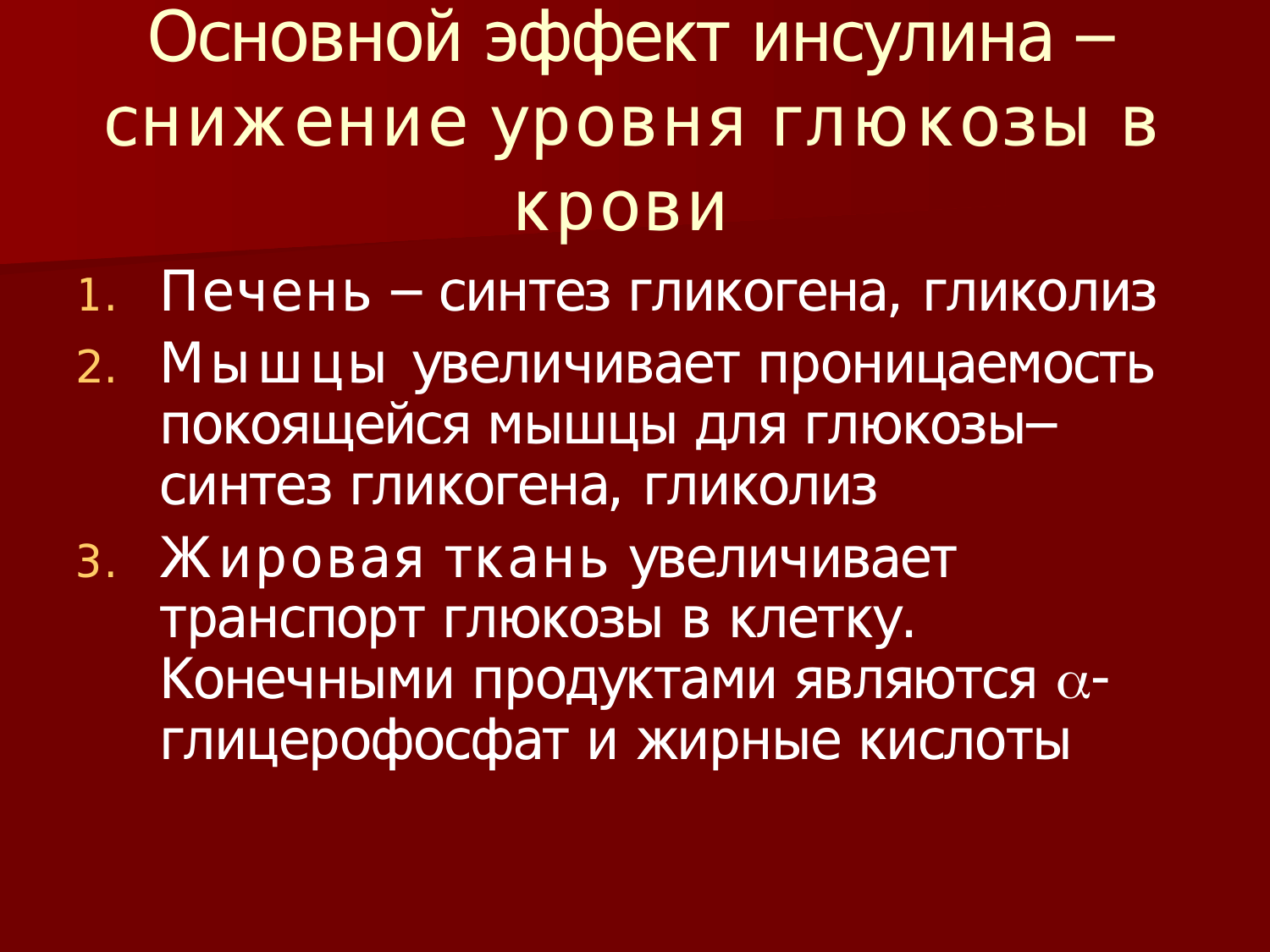

# Основной эффект инсулина – снижение уровня глюкозы в крови
Печень – синтез гликогена, гликолиз
Мышцы увеличивает проницаемость покоящейся мышцы для глюкозы– синтез гликогена, гликолиз
Жировая ткань увеличивает транспорт глюкозы в клетку. Конечными продуктами являются α-глицерофосфат и жирные кислоты